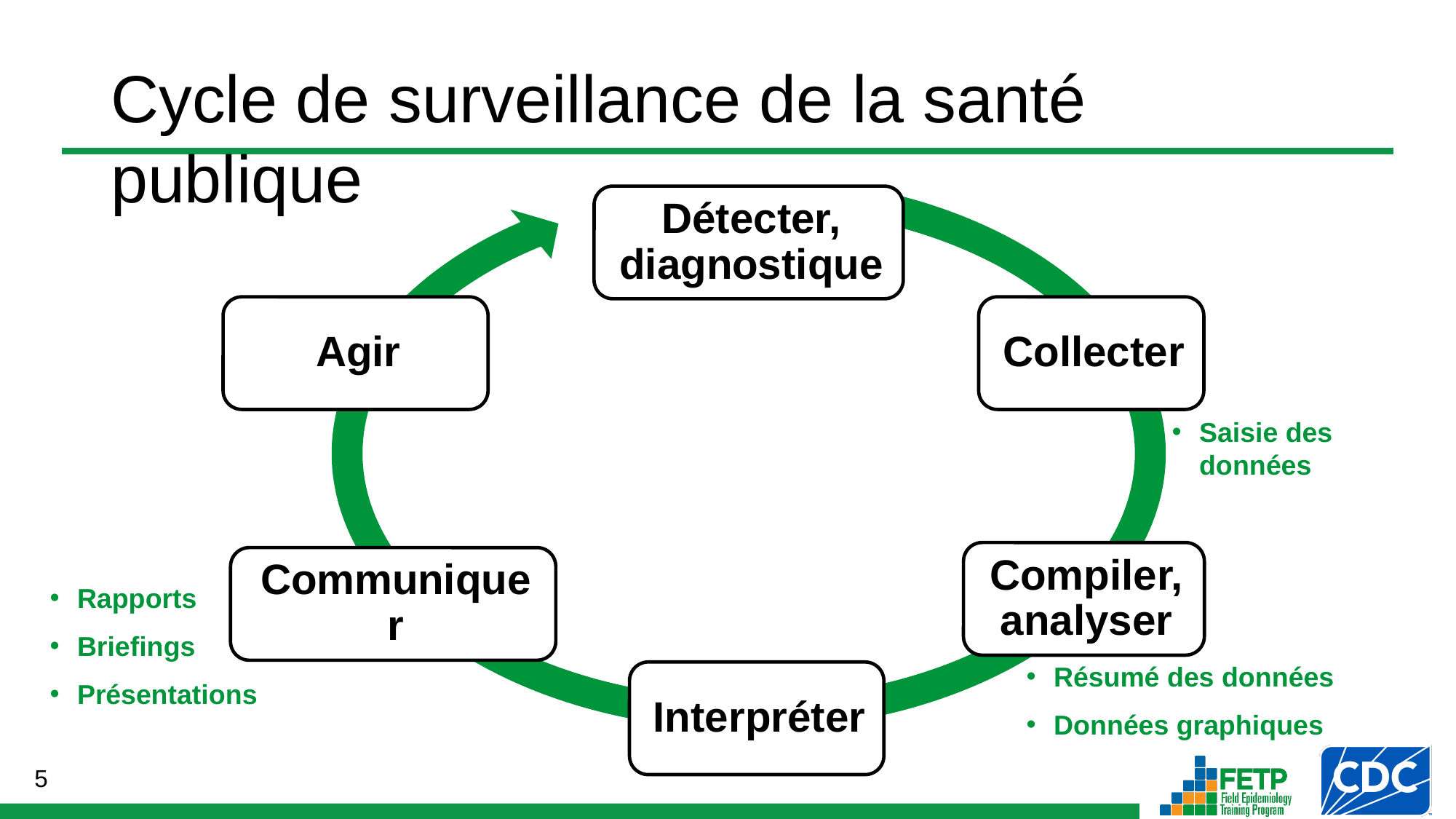

Saisie des données
Rapports
Briefings
Présentations
Résumé des données
Données graphiques